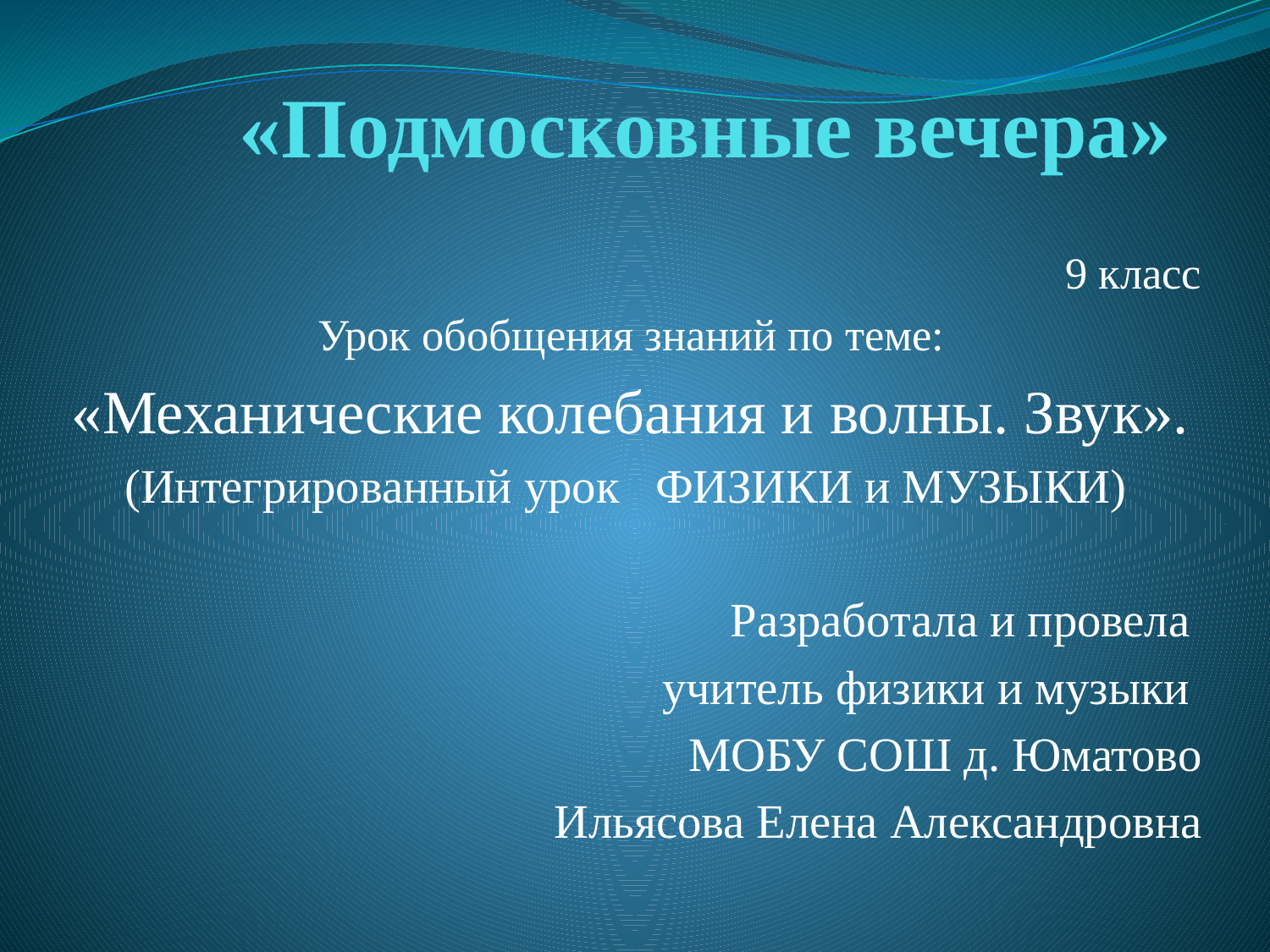

# «Подмосковные вечера»
9 класс
 Урок обобщения знаний по теме:
 «Механические колебания и волны. Звук».
(Интегрированный урок   ФИЗИКИ и МУЗЫКИ)

Разработала и провела
учитель физики и музыки
МОБУ СОШ д. Юматово
 Ильясова Елена Александровна